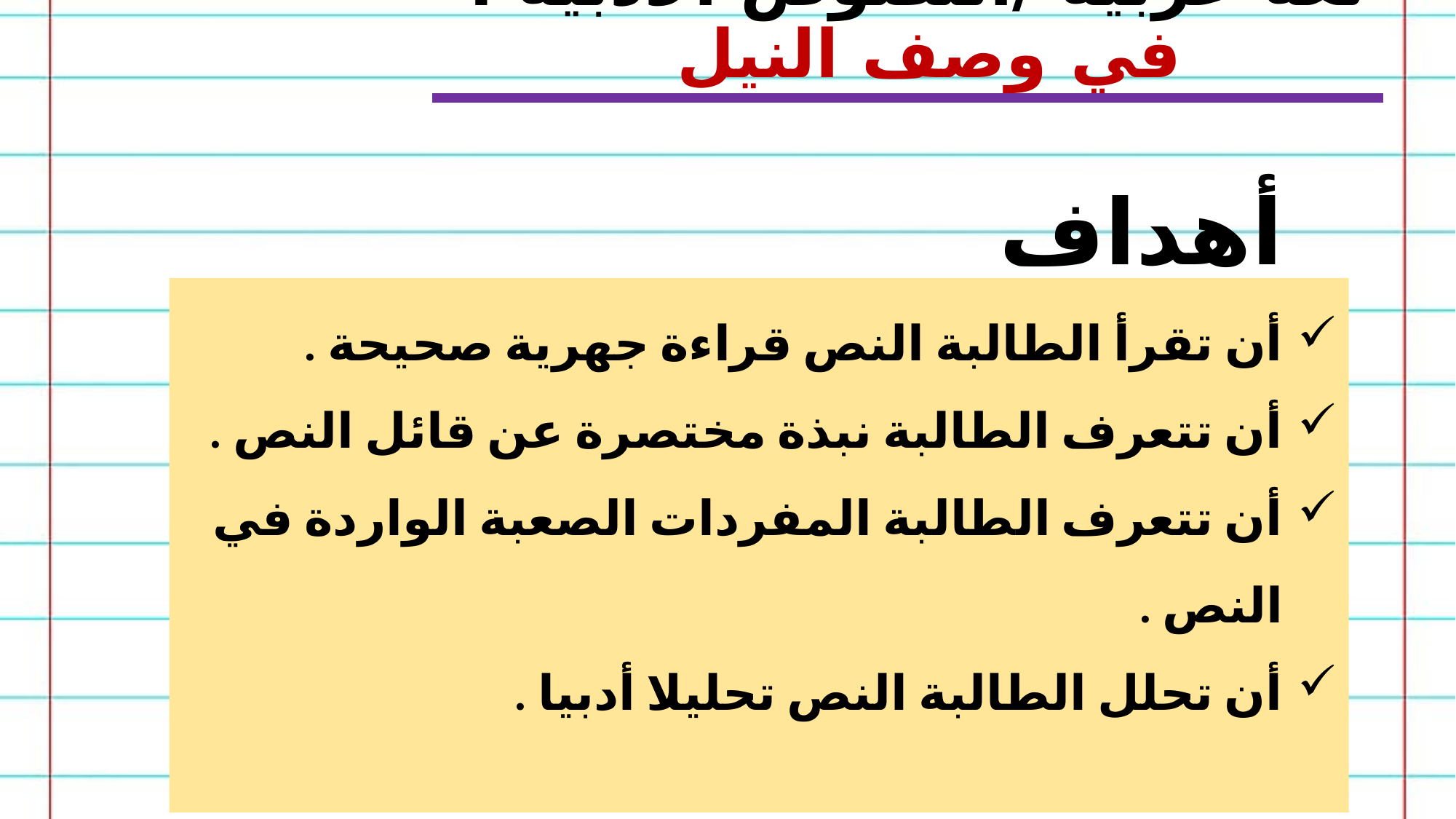

لغة عربية /النصوص الأدبية : في وصف النيل
أهداف الدرس:
أن تقرأ الطالبة النص قراءة جهرية صحيحة .
أن تتعرف الطالبة نبذة مختصرة عن قائل النص .
أن تتعرف الطالبة المفردات الصعبة الواردة في النص .
أن تحلل الطالبة النص تحليلا أدبيا .